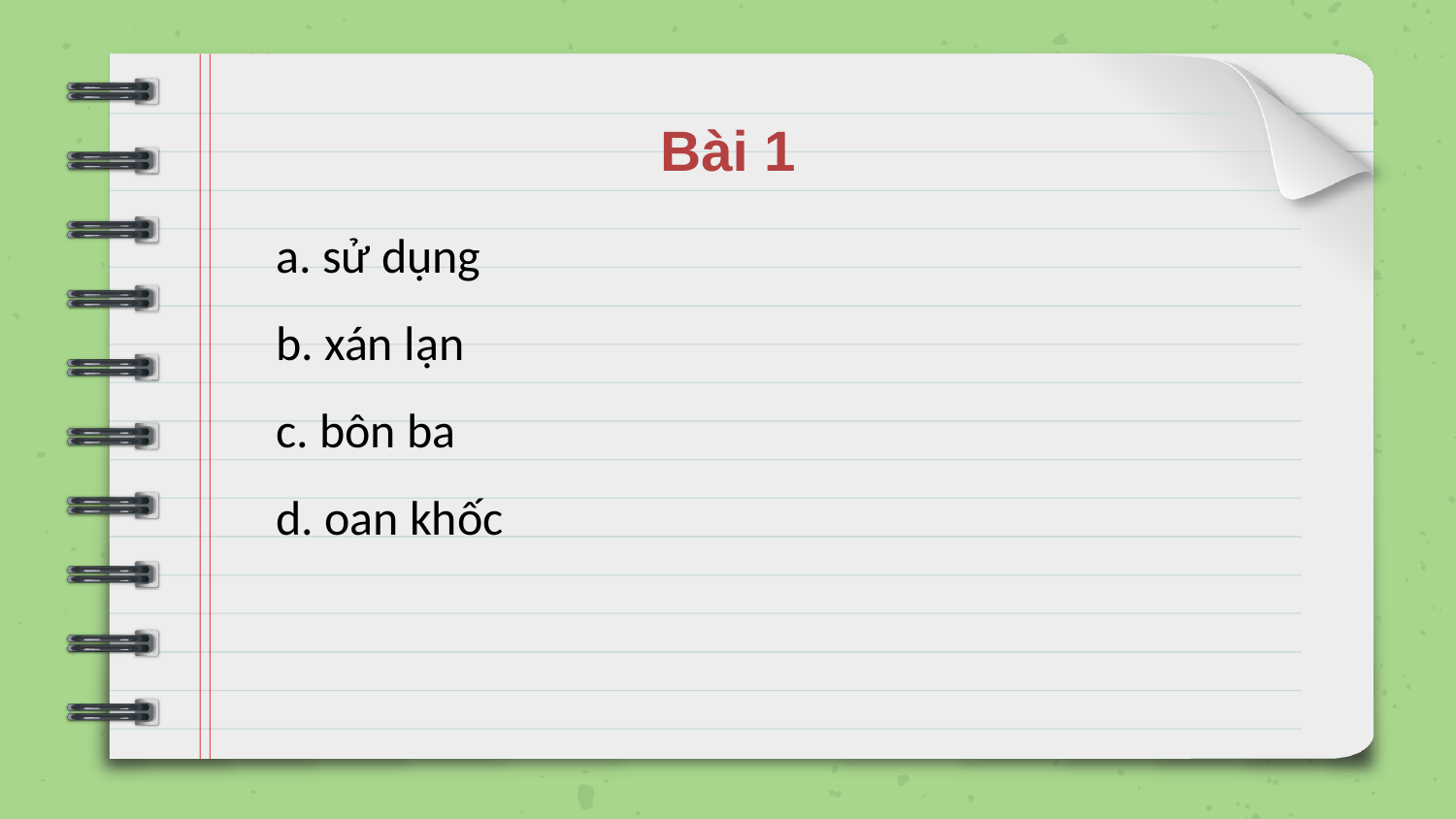

# Bài 1
a. sử dụng
b. xán lạn
c. bôn ba
d. oan khốc